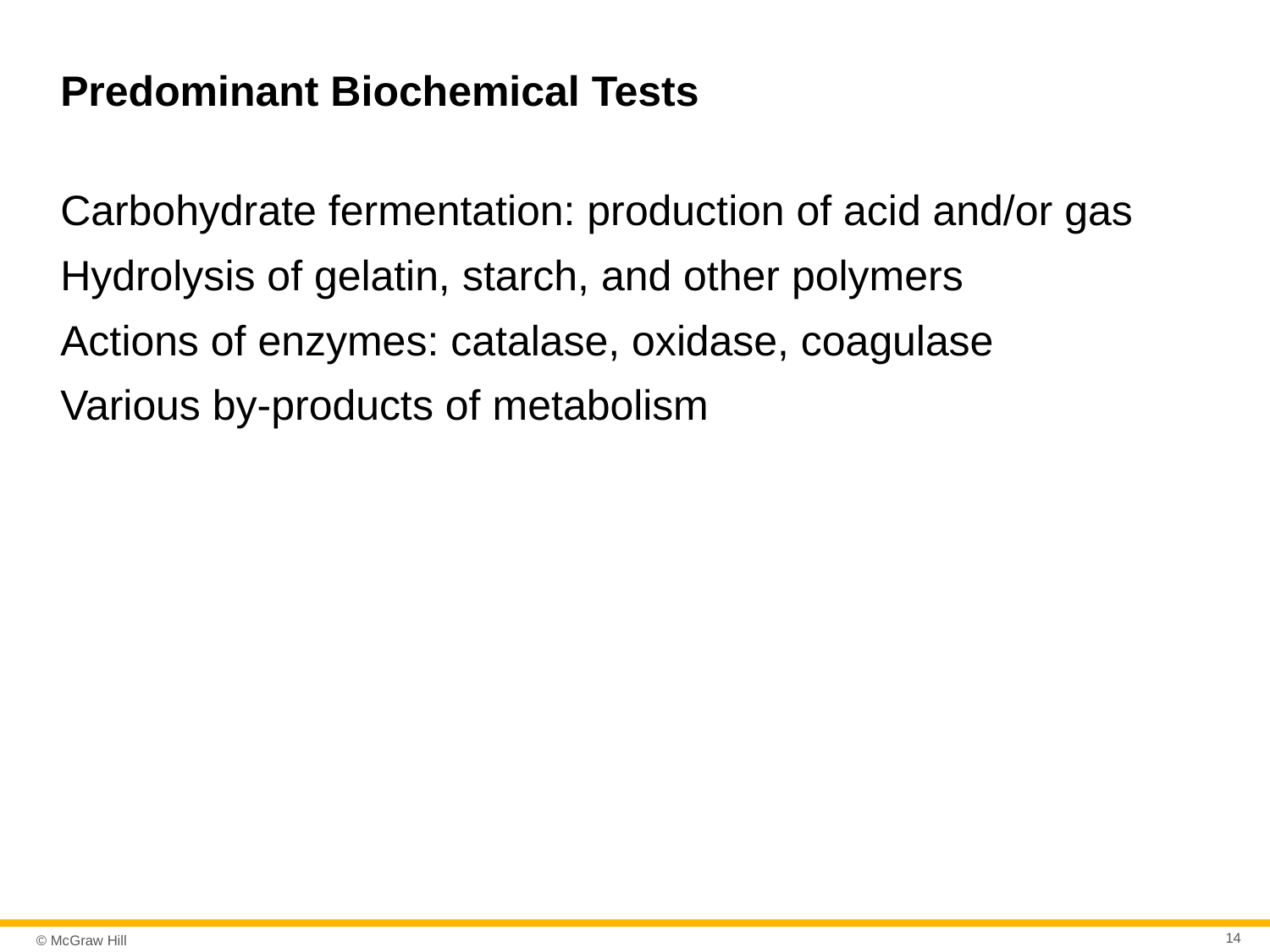

# Predominant Biochemical Tests
Carbohydrate fermentation: production of acid and/or gas
Hydrolysis of gelatin, starch, and other polymers
Actions of enzymes: catalase, oxidase, coagulase
Various by-products of metabolism